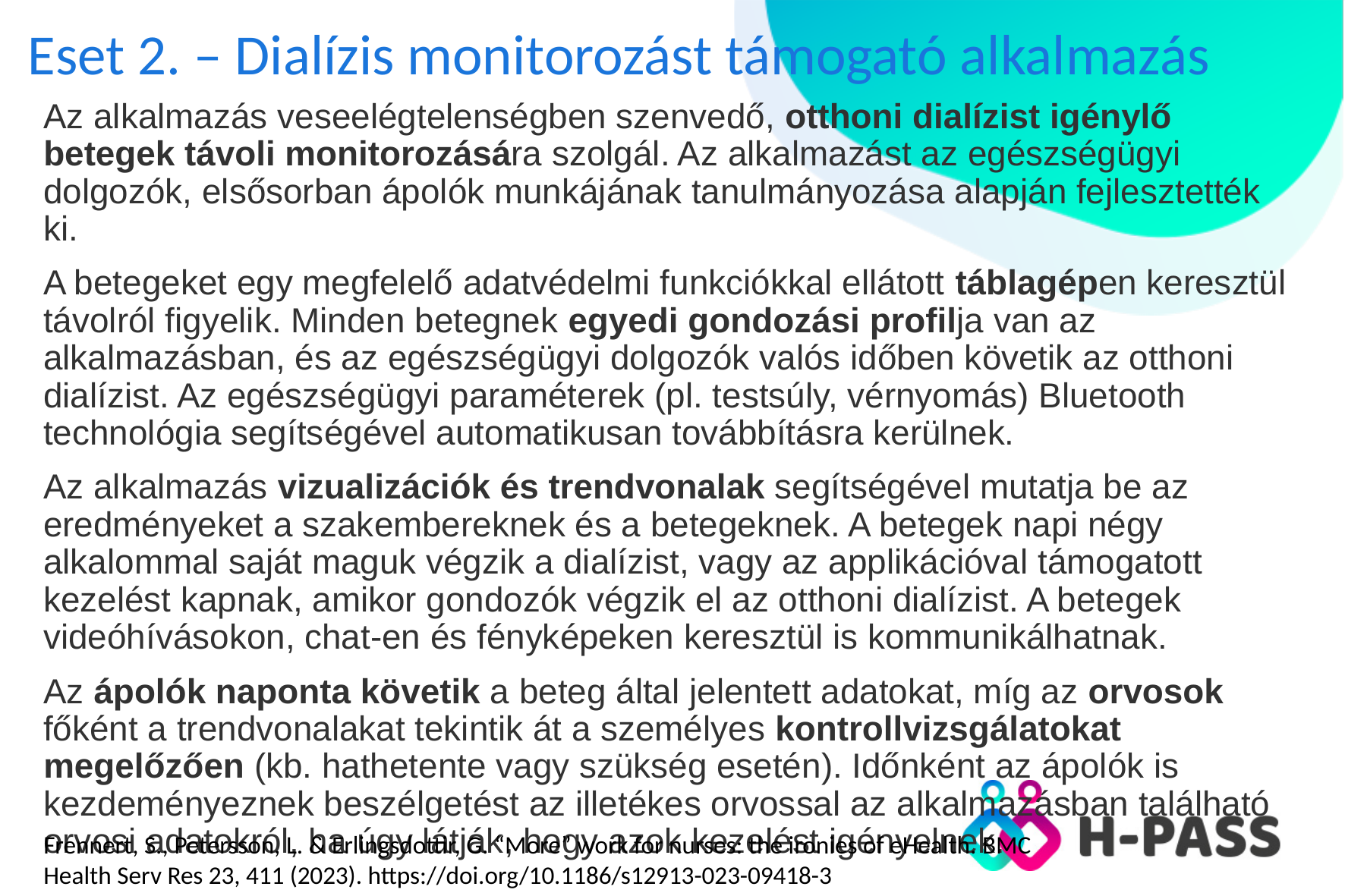

# Eset 2. – Dialízis monitorozást támogató alkalmazás
Az alkalmazás veseelégtelenségben szenvedő, otthoni dialízist igénylő betegek távoli monitorozására szolgál. Az alkalmazást az egészségügyi dolgozók, elsősorban ápolók munkájának tanulmányozása alapján fejlesztették ki.
A betegeket egy megfelelő adatvédelmi funkciókkal ellátott táblagépen keresztül távolról figyelik. Minden betegnek egyedi gondozási profilja van az alkalmazásban, és az egészségügyi dolgozók valós időben követik az otthoni dialízist. Az egészségügyi paraméterek (pl. testsúly, vérnyomás) Bluetooth technológia segítségével automatikusan továbbításra kerülnek.
Az alkalmazás vizualizációk és trendvonalak segítségével mutatja be az eredményeket a szakembereknek és a betegeknek. A betegek napi négy alkalommal saját maguk végzik a dialízist, vagy az applikációval támogatott kezelést kapnak, amikor gondozók végzik el az otthoni dialízist. A betegek videóhívásokon, chat-en és fényképeken keresztül is kommunikálhatnak.
Az ápolók naponta követik a beteg által jelentett adatokat, míg az orvosok főként a trendvonalakat tekintik át a személyes kontrollvizsgálatokat megelőzően (kb. hathetente vagy szükség esetén). Időnként az ápolók is kezdeményeznek beszélgetést az illetékes orvossal az alkalmazásban található orvosi adatokról, ha úgy látják, hogy azok kezelést igényelnek.
Frennert, S., Petersson, L. & Erlingsdottir, G. “More” work for nurses: the ironies of eHealth. BMC Health Serv Res 23, 411 (2023). https://doi.org/10.1186/s12913-023-09418-3